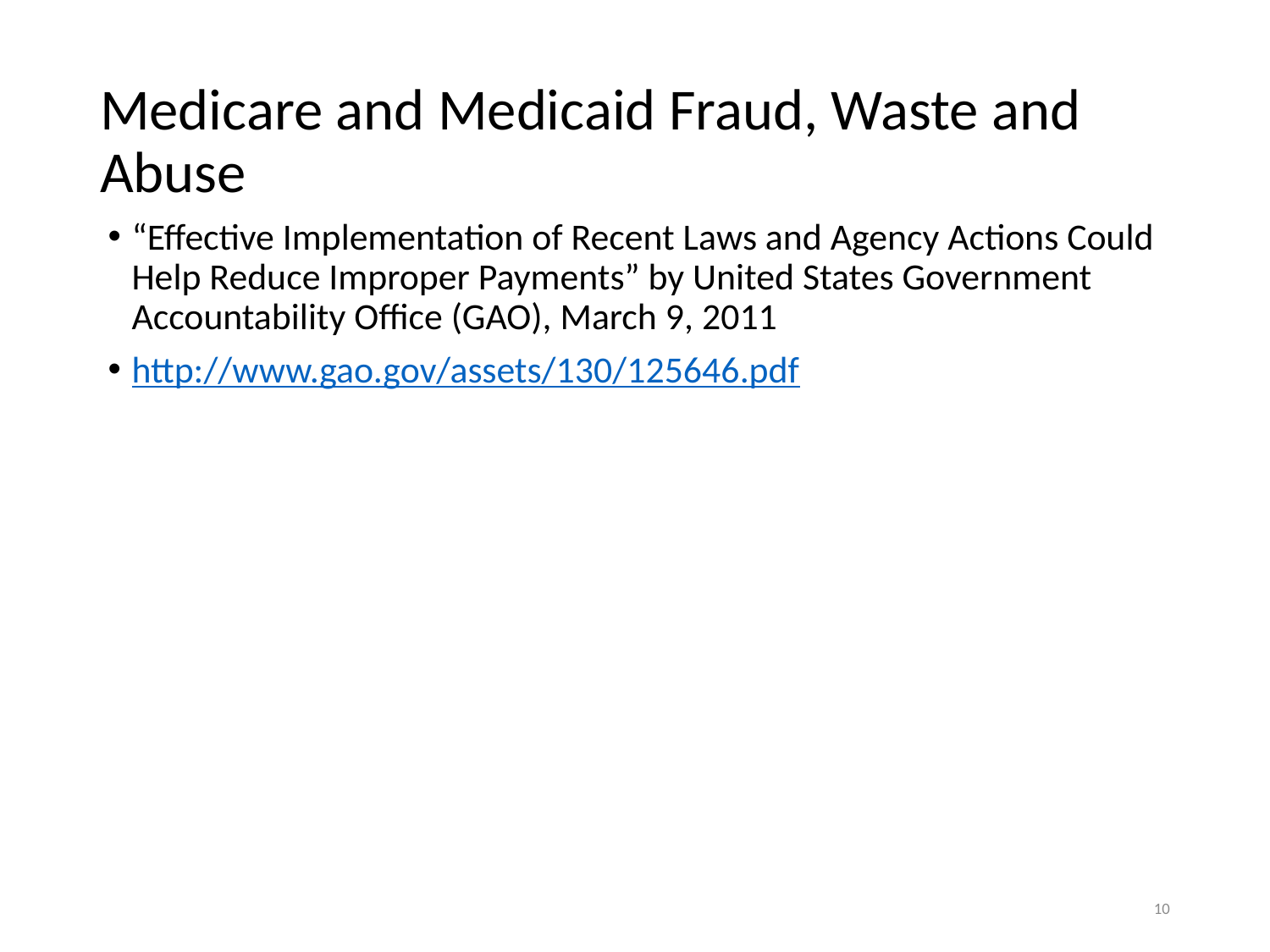

# Medicare and Medicaid Fraud, Waste and Abuse
“Effective Implementation of Recent Laws and Agency Actions Could Help Reduce Improper Payments” by United States Government Accountability Office (GAO), March 9, 2011
http://www.gao.gov/assets/130/125646.pdf

10